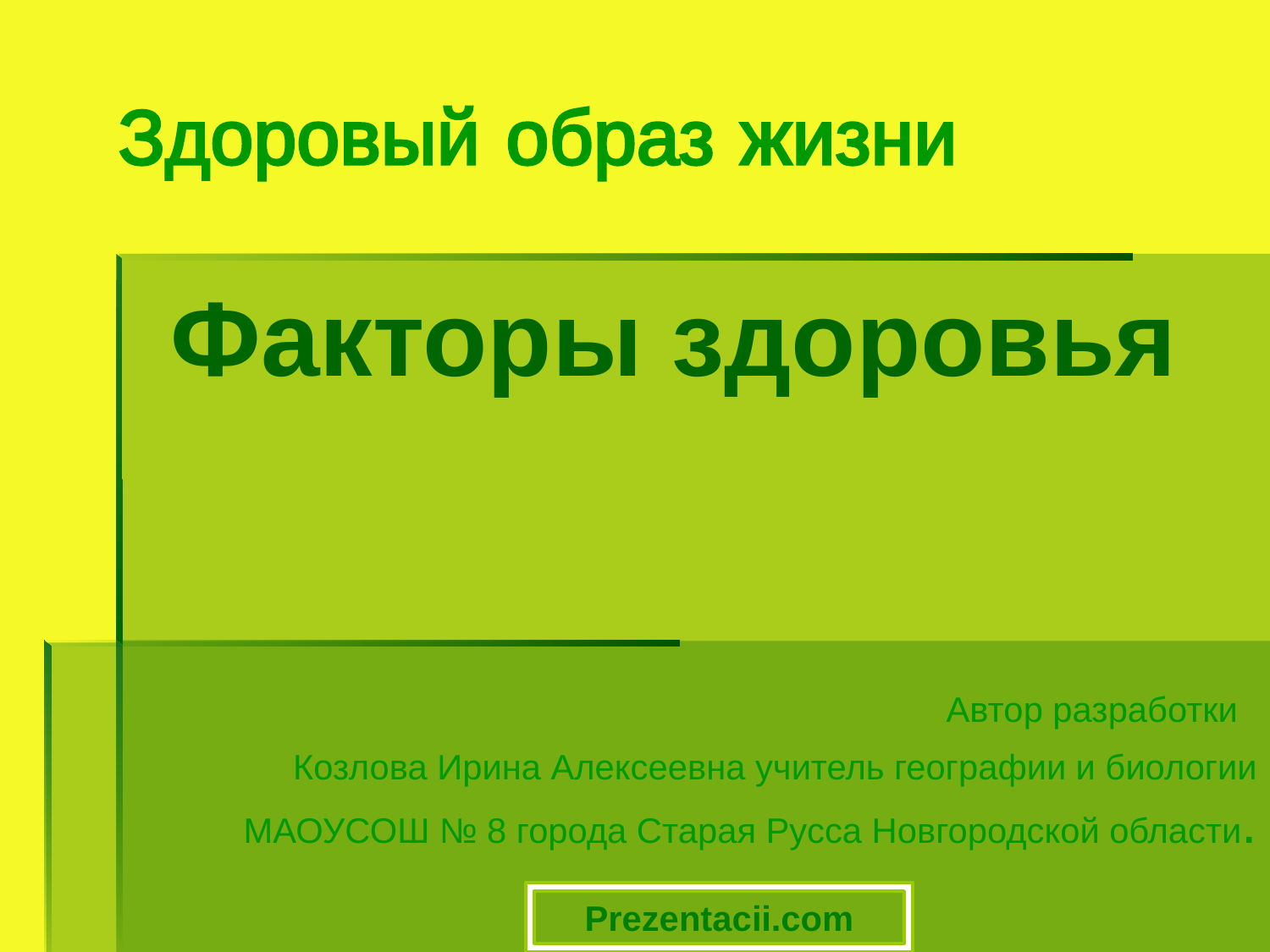

Здоровый образ жизни
Факторы здоровья

                                      Автор разработки
Козлова Ирина Алексеевна учитель географии и биологии МАОУСОШ № 8 города Старая Русса Новгородской области.
Prezentacii.com